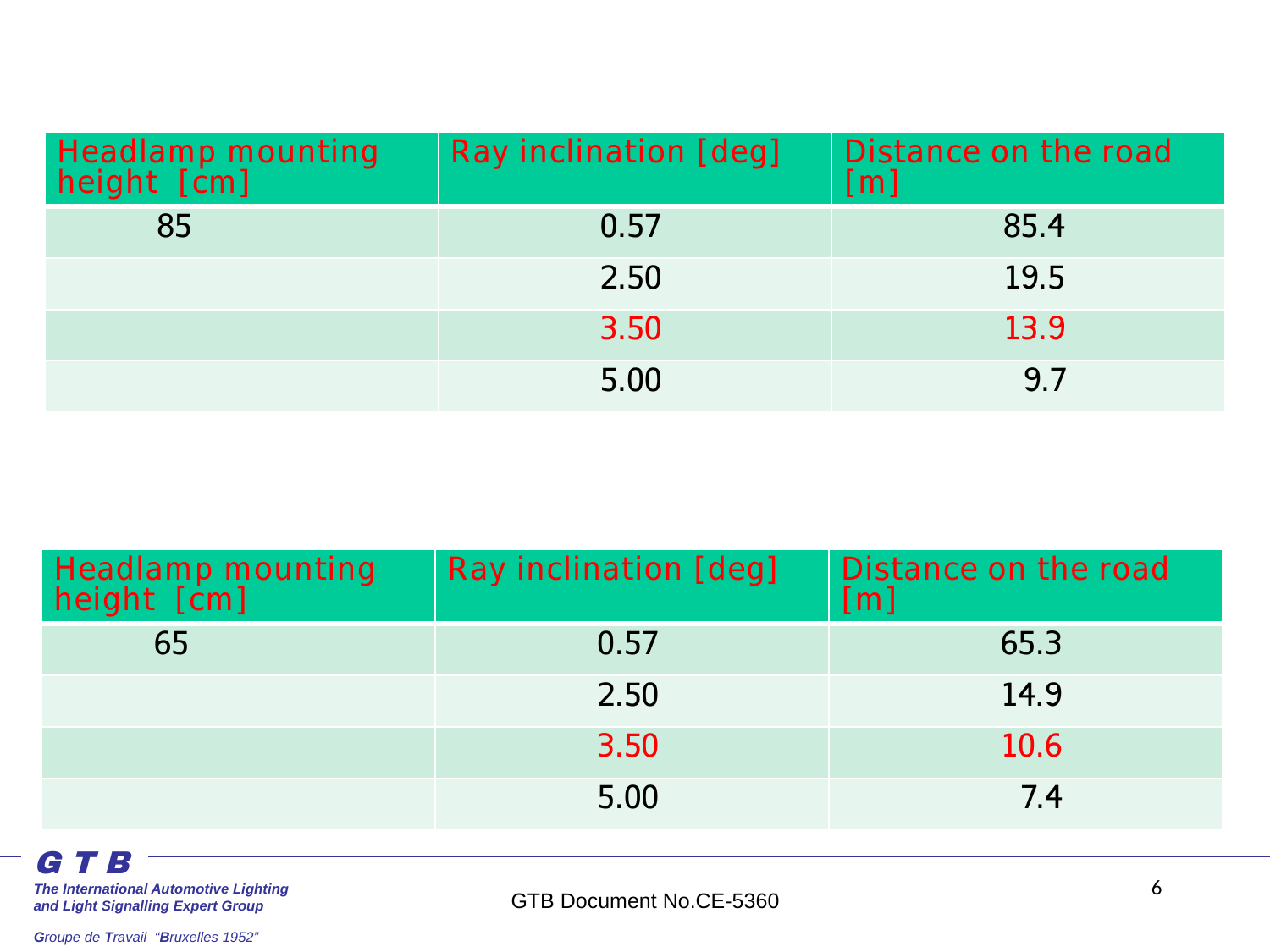

#
| Headlamp mounting height [cm] | Ray inclination [deg] | Distance on the road [m] |
| --- | --- | --- |
| 85 | 0.57 | 85.4 |
|  | 2.50 | 19.5 |
|  | 3.50 | 13.9 |
|  | 5.00 | 9.7 |
| Headlamp mounting height [cm] | Ray inclination [deg] | Distance on the road [m] |
| --- | --- | --- |
| 65 | 0.57 | 65.3 |
|  | 2.50 | 14.9 |
|  | 3.50 | 10.6 |
|  | 5.00 | 7.4 |
6
GTB Document No.CE-5360
Page 6